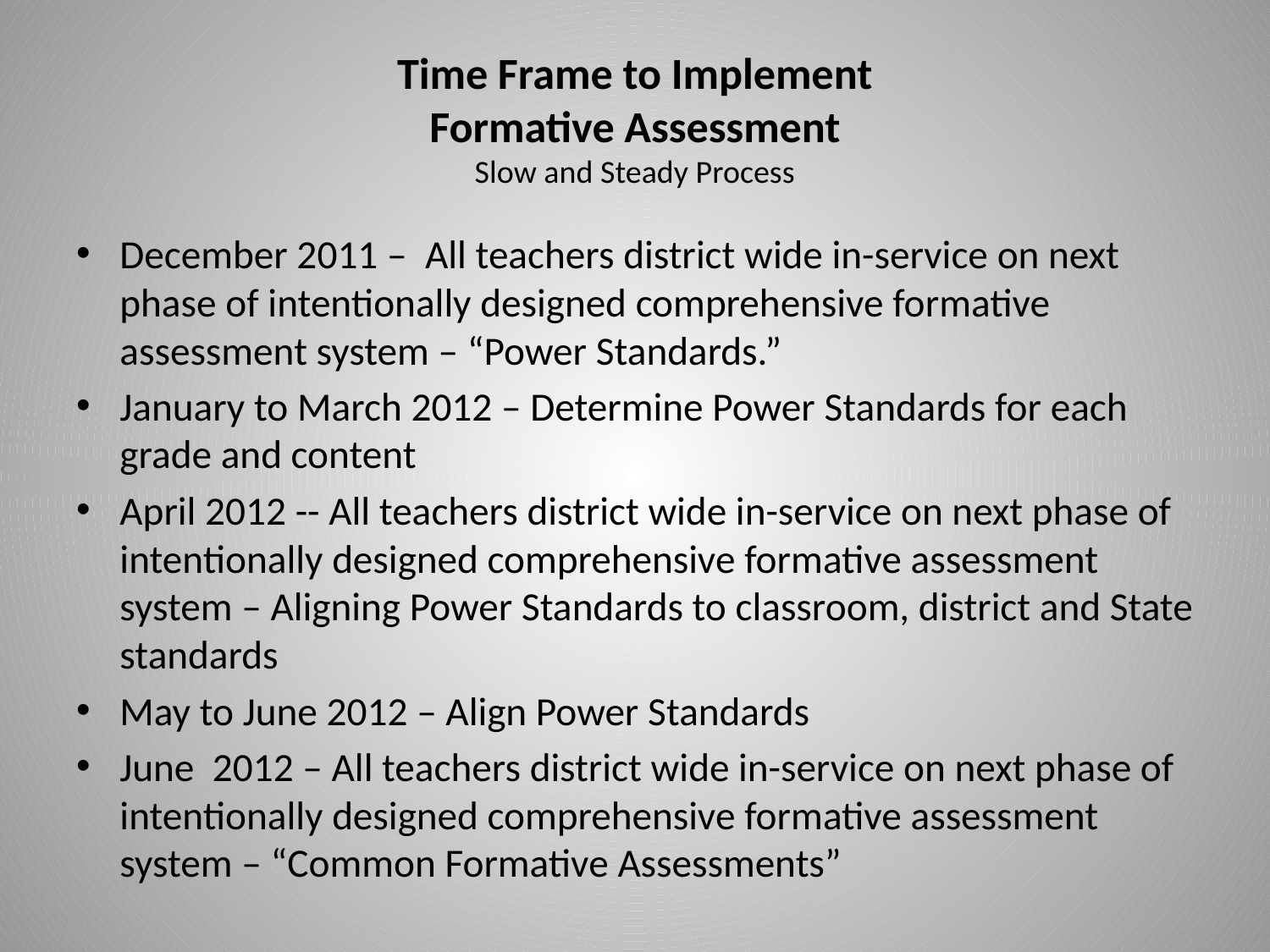

# Time Frame to Implement Formative Assessment Slow and Steady Process
December 2011 –  All teachers district wide in-service on next phase of intentionally designed comprehensive formative assessment system – “Power Standards.”
January to March 2012 – Determine Power Standards for each grade and content
April 2012 -- All teachers district wide in-service on next phase of intentionally designed comprehensive formative assessment system – Aligning Power Standards to classroom, district and State standards
May to June 2012 – Align Power Standards
June  2012 – All teachers district wide in-service on next phase of intentionally designed comprehensive formative assessment system – “Common Formative Assessments”